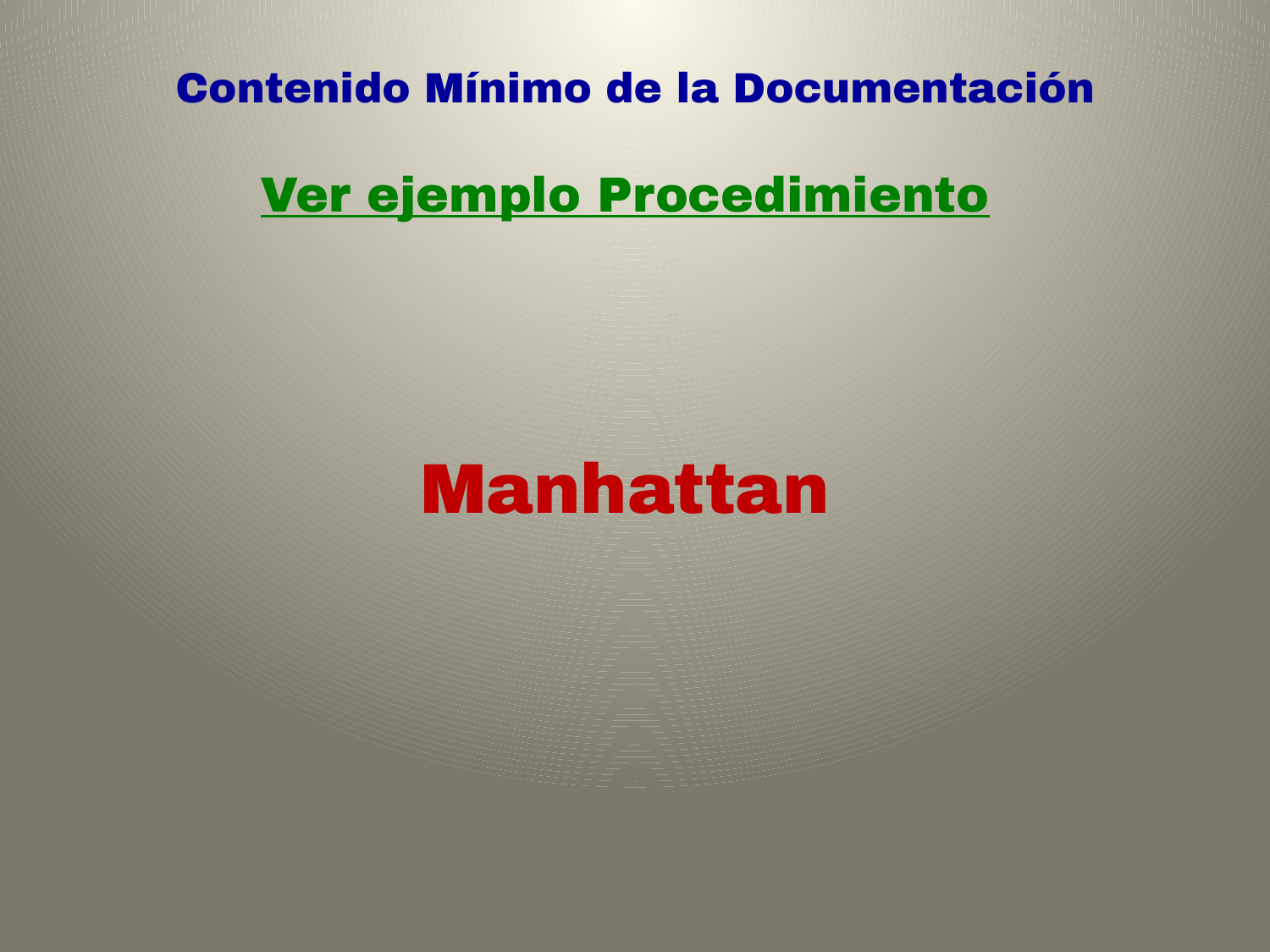

Contenido Mínimo de la Documentación
Ver ejemplo Procedimiento

Manhattan